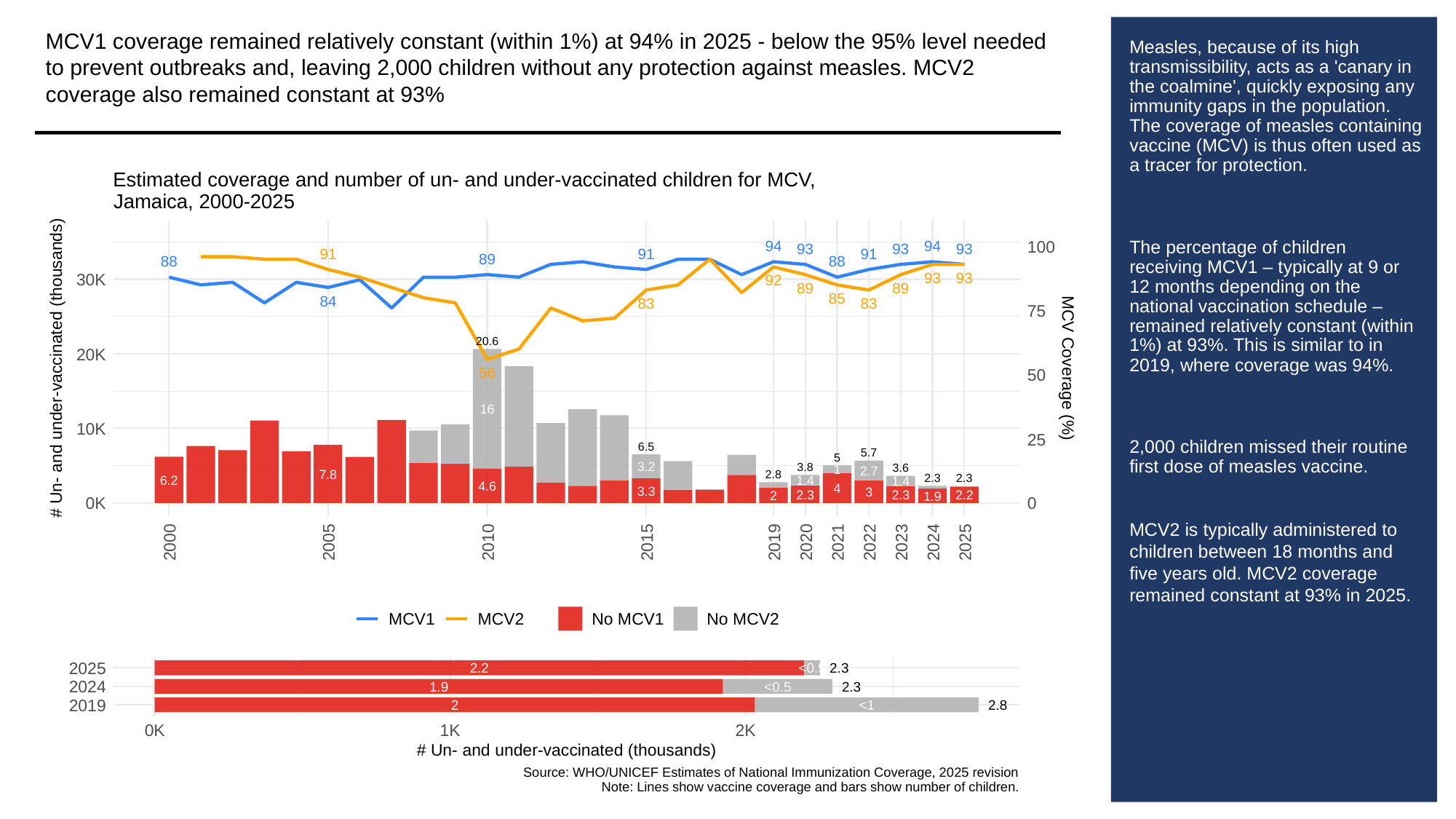

MCV1 coverage remained relatively constant (within 1%) at 94% in 2025 - below the 95% level needed to prevent outbreaks and, leaving 2,000 children without any protection against measles. MCV2 coverage also remained constant at 93%
# Measles, because of its high transmissibility, acts as a 'canary in the coalmine', quickly exposing any immunity gaps in the population. The coverage of measles containing vaccine (MCV) is thus often used as a tracer for protection.

The percentage of children receiving MCV1 – typically at 9 or 12 months depending on the national vaccination schedule – remained relatively constant (within 1%) at 93%. This is similar to in 2019, where coverage was 94%.

2,000 children missed their routine first dose of measles vaccine.

MCV2 is typically administered to children between 18 months and five years old. MCV2 coverage remained constant at 93% in 2025.

Estimated coverage and number of un- and under-vaccinated children for MCV,
Jamaica, 2000-2025

94
94
100

93
93
93
91
91
91
89
88
88

93
93
30K
92

89
89
85
84
83
83
75

20.6
20K

# Un- and under-vaccinated (thousands)
MCV Coverage (%)

56
50

16

10K

25
6.5

5.7

5

3.2
3.8

3.6

1

2.7

7.8
2.8

2.3
2.3

6.2
1.4

1.4

4.6

4

3.3

3

2.3

2.3

2.2
2
1.9
0K
0

2000
2005
2010
2015
2019
2020
2021
2022
2023
2024
2025

MCV1
MCV2
No MCV1
No MCV2

2025
2.2
<0.5
2.3

2024
1.9
<0.5
2.3

2019
2
<1
2.8

0K
1K
2K
# Un- and under-vaccinated (thousands)
Source: WHO/UNICEF Estimates of National Immunization Coverage, 2025 revision
Note: Lines show vaccine coverage and bars show number of children.